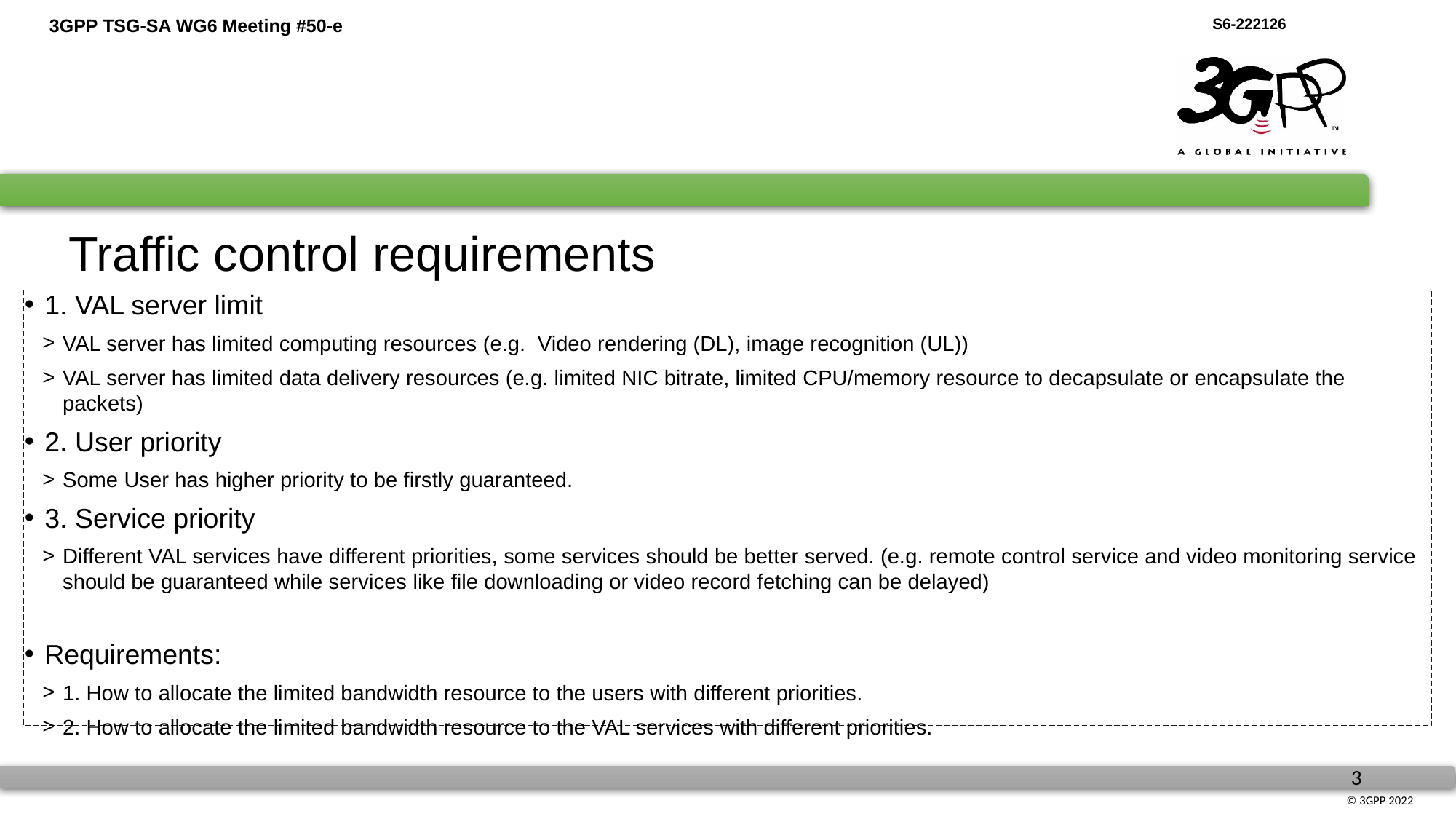

Traffic control requirements
1. VAL server limit
VAL server has limited computing resources (e.g.  Video rendering (DL), image recognition (UL))
VAL server has limited data delivery resources (e.g. limited NIC bitrate, limited CPU/memory resource to decapsulate or encapsulate the packets)
2. User priority
Some User has higher priority to be firstly guaranteed.
3. Service priority
Different VAL services have different priorities, some services should be better served. (e.g. remote control service and video monitoring service should be guaranteed while services like file downloading or video record fetching can be delayed)

Requirements:
1. How to allocate the limited bandwidth resource to the users with different priorities.
2. How to allocate the limited bandwidth resource to the VAL services with different priorities.